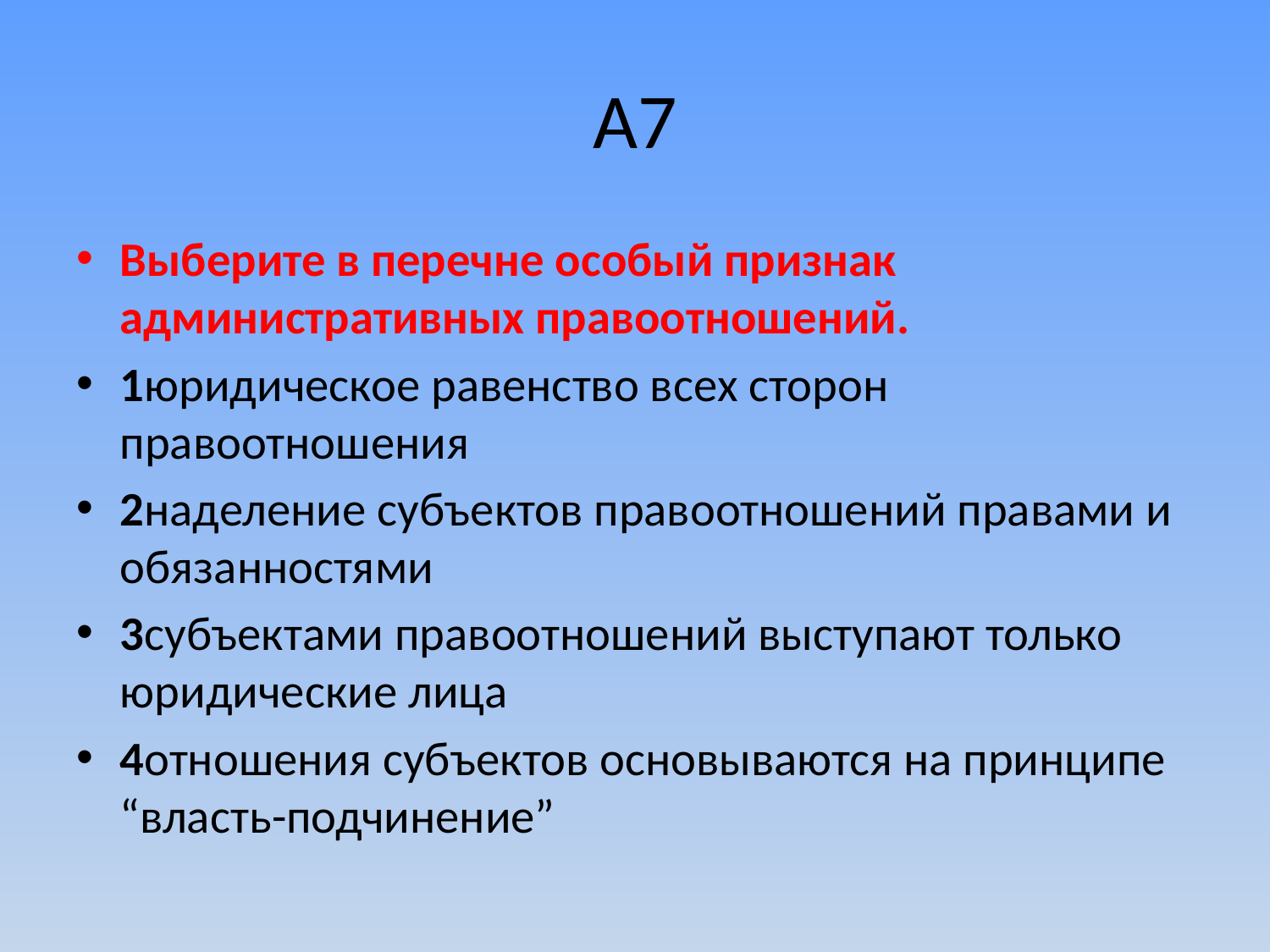

# А7
Выберите в перечне особый признак административных правоотношений.
1юридическое равенство всех сторон правоотношения
2наделение субъектов правоотношений правами и обязанностями
3субъектами правоотношений выступают только юридические лица
4отношения субъектов основываются на принципе “власть-подчинение”